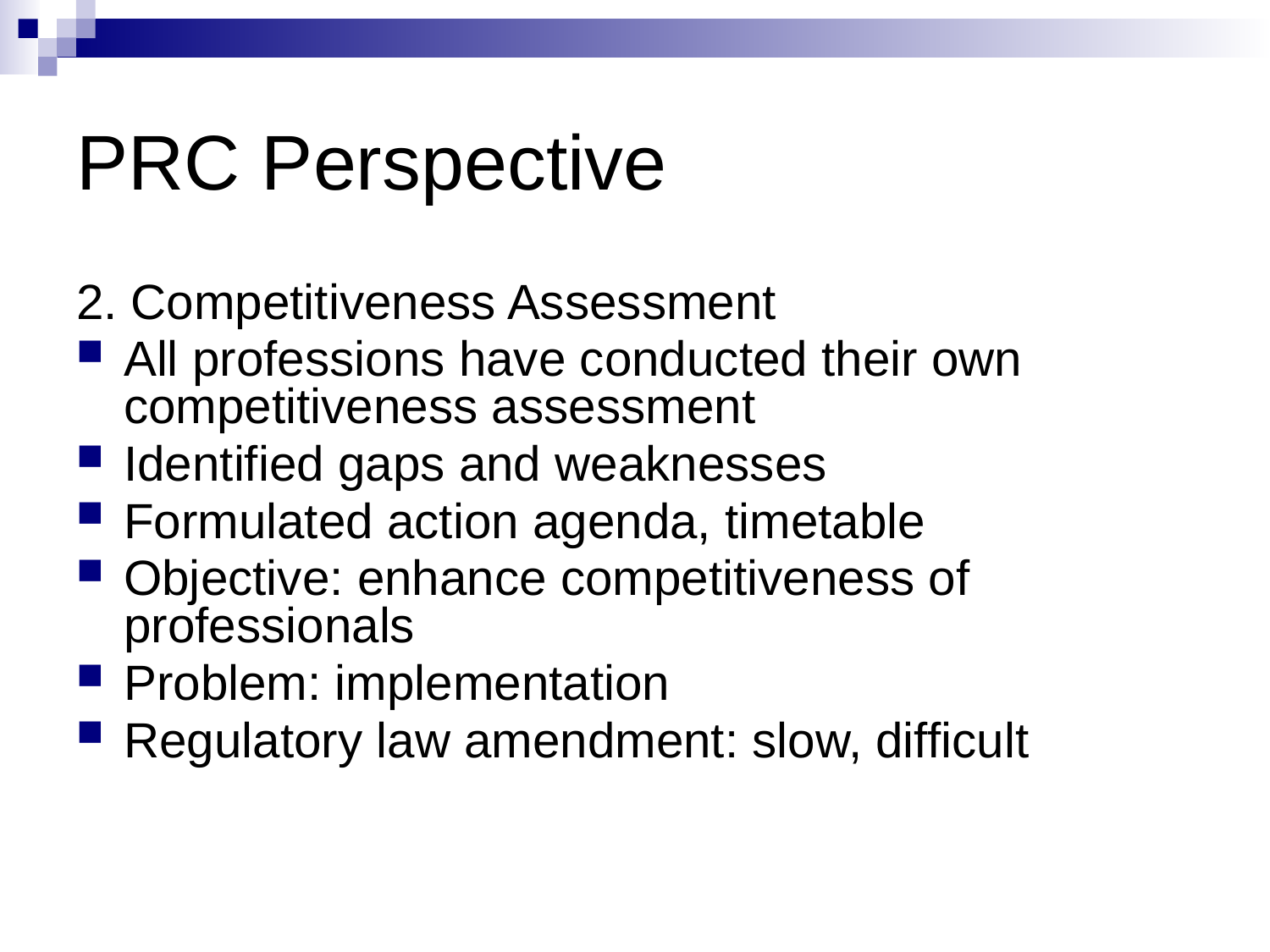

# PRC Perspective
2. Competitiveness Assessment
All professions have conducted their own competitiveness assessment
Identified gaps and weaknesses
Formulated action agenda, timetable
Objective: enhance competitiveness of professionals
Problem: implementation
Regulatory law amendment: slow, difficult